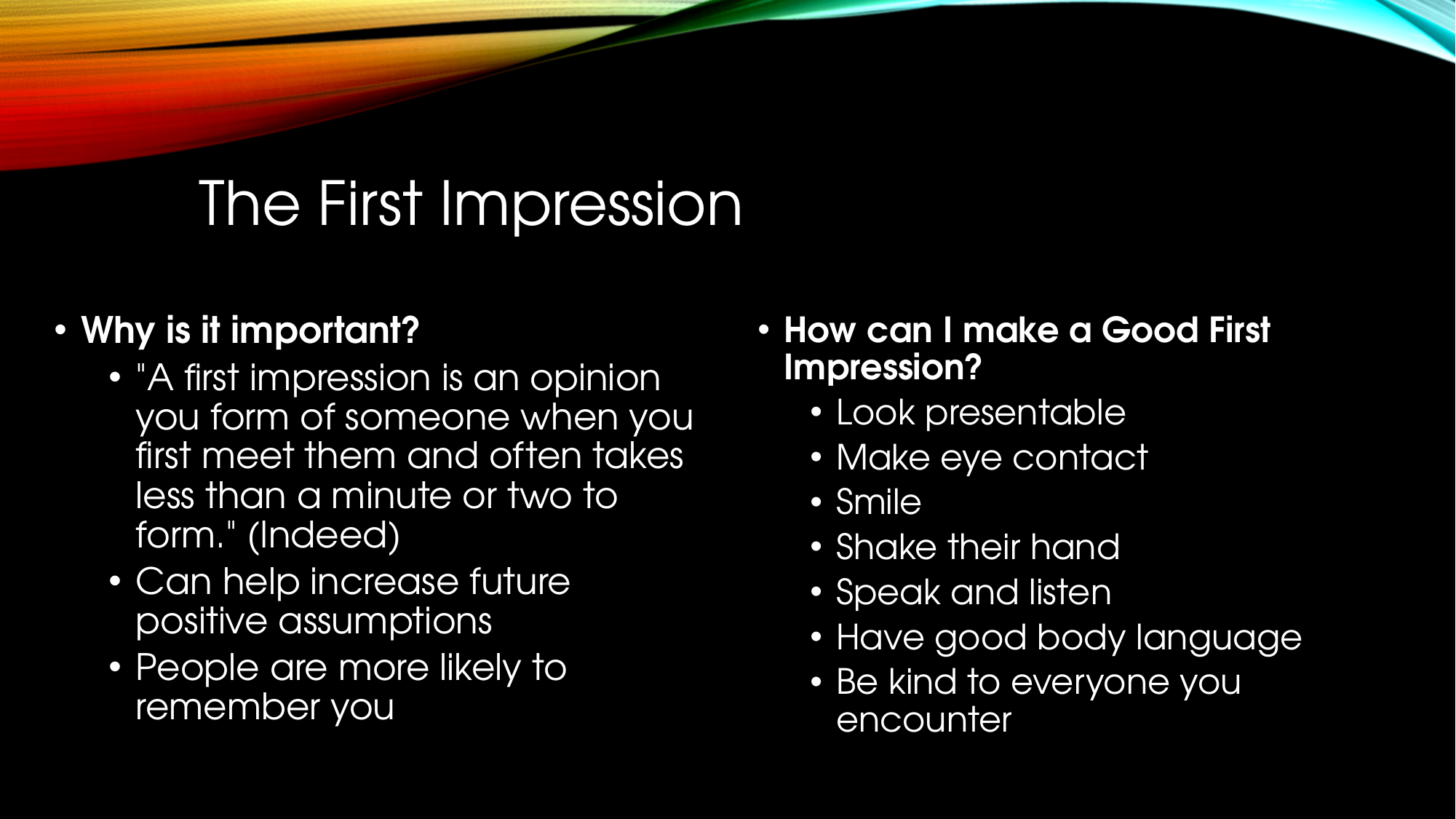

The First Impression
Why is it important?
"A first impression is an opinion you form of someone when you first meet them and often takes less than a minute or two to form." (Indeed)
Can help increase future positive assumptions
People are more likely to remember you
How can I make a Good First Impression?
Look presentable
Make eye contact
Smile
Shake their hand
Speak and listen
Have good body language
Be kind to everyone you encounter